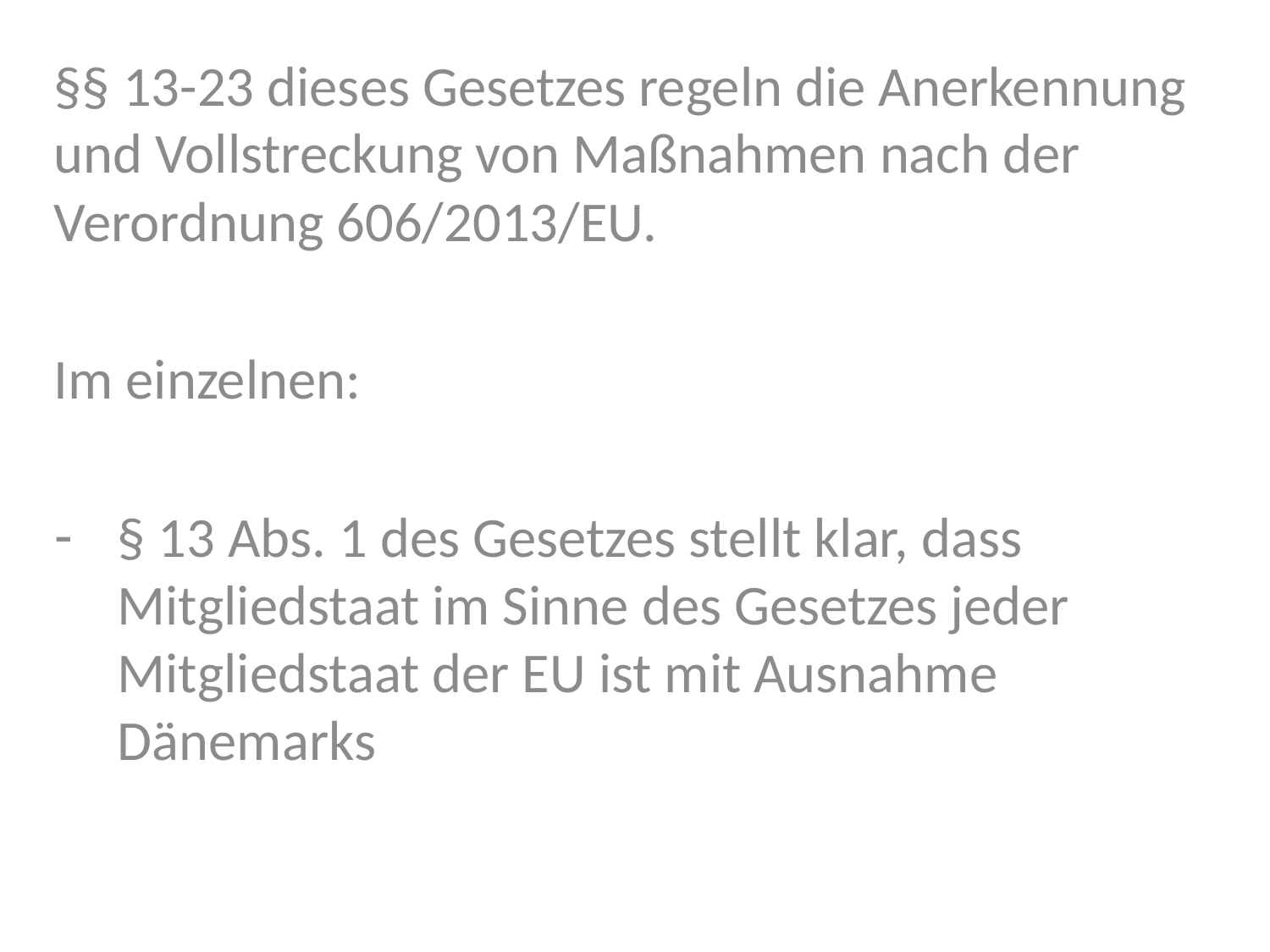

§§ 13-23 dieses Gesetzes regeln die Anerkennung und Vollstreckung von Maßnahmen nach der Verordnung 606/2013/EU.

Im einzelnen:

§ 13 Abs. 1 des Gesetzes stellt klar, dass Mitgliedstaat im Sinne des Gesetzes jeder Mitgliedstaat der EU ist mit Ausnahme Dänemarks